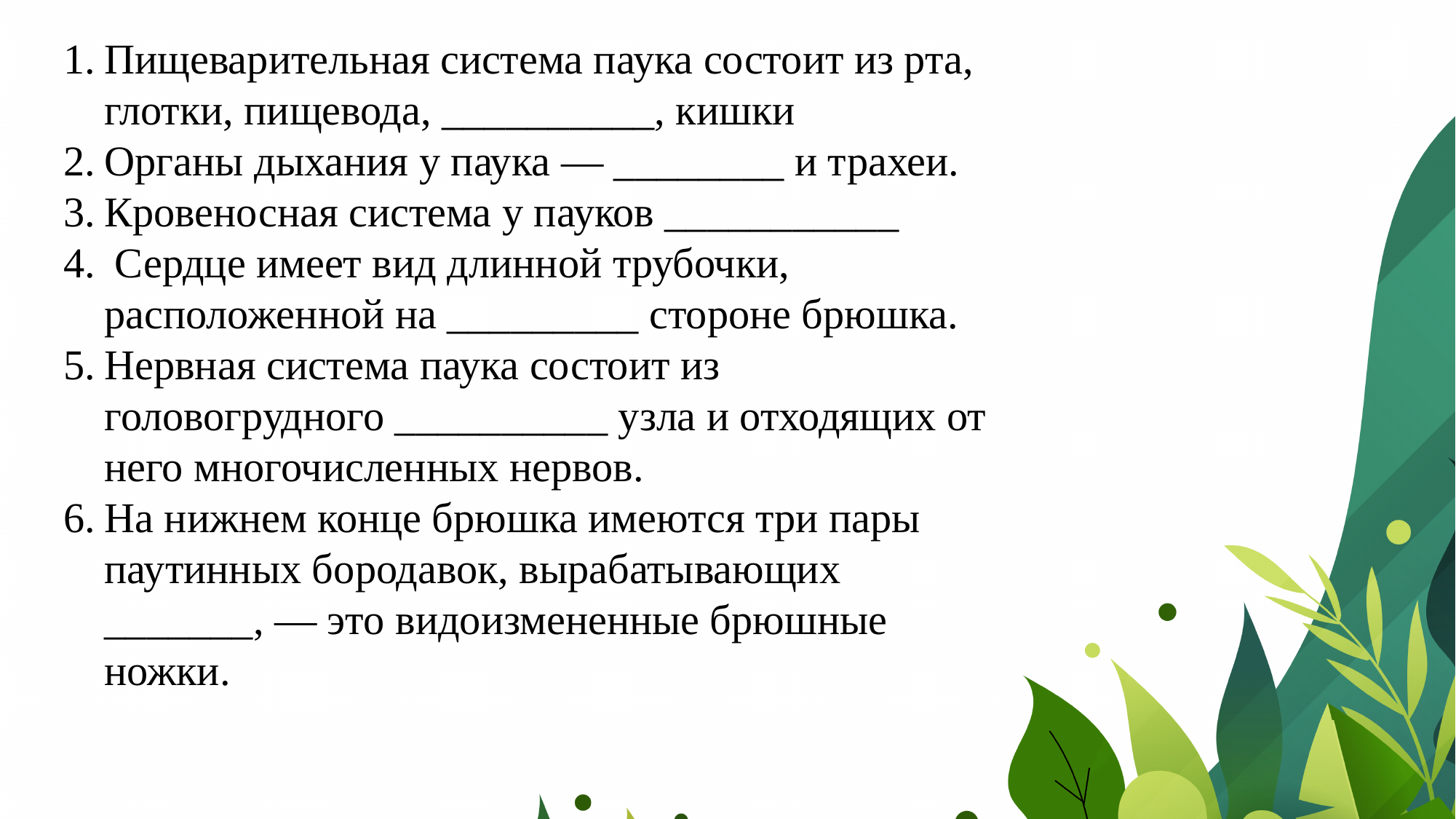

Пищеварительная система паука состоит из рта, глотки, пищевода, __________, кишки
Органы дыхания у паука — ________ и трахеи.
Кровеносная система у пауков ___________
 Сердце имеет вид длинной трубочки, расположенной на _________ стороне брюшка.
Нервная система паука состоит из головогрудного __________ узла и отходящих от него многочисленных нервов.
На нижнем конце брюшка имеются три пары паутинных бородавок, вырабатывающих _______, — это видоизмененные брюшные ножки.